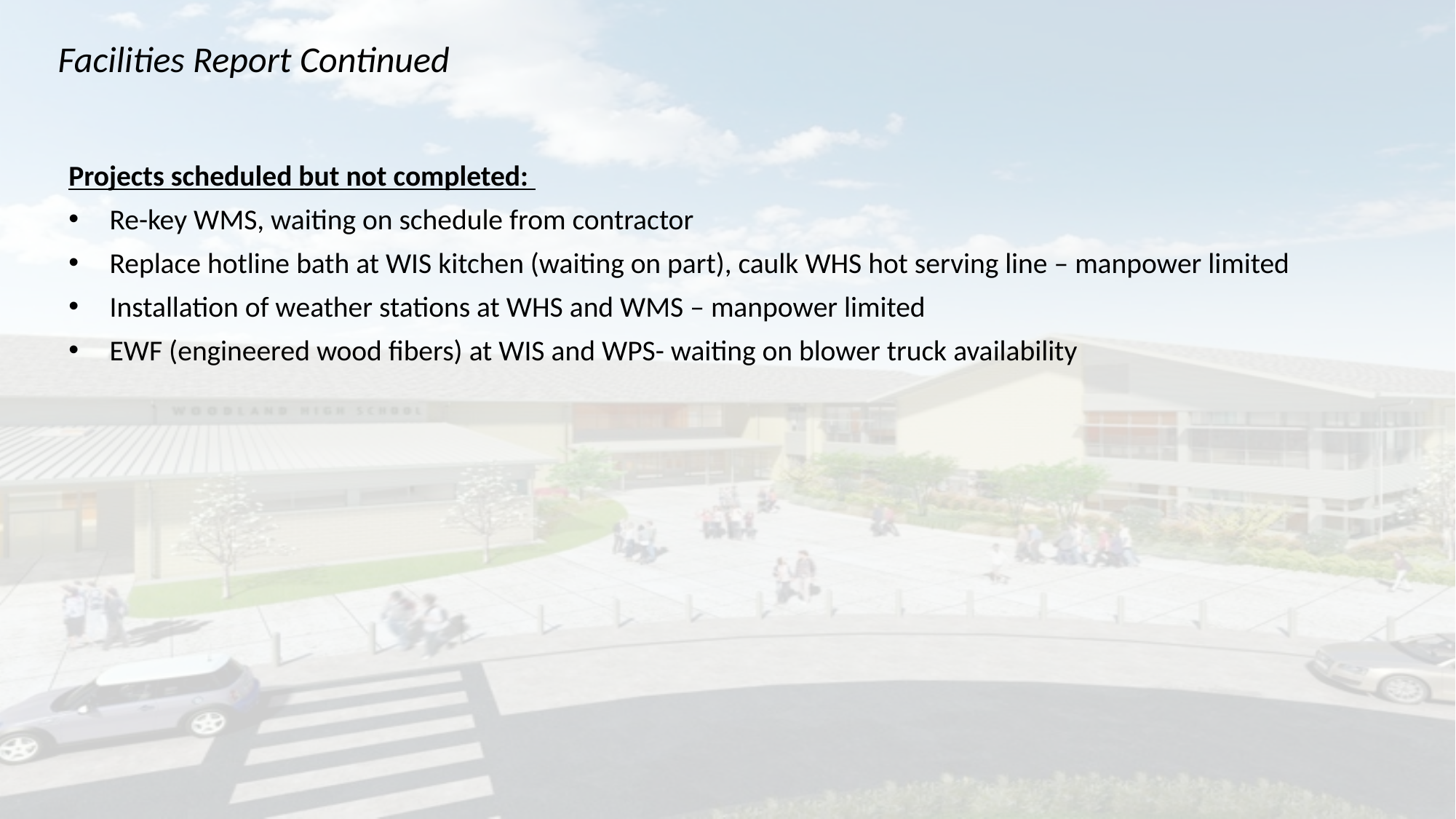

Facilities Report Continued

Projects scheduled but not completed:
Re-key WMS, waiting on schedule from contractor
Replace hotline bath at WIS kitchen (waiting on part), caulk WHS hot serving line – manpower limited
Installation of weather stations at WHS and WMS – manpower limited
EWF (engineered wood fibers) at WIS and WPS- waiting on blower truck availability